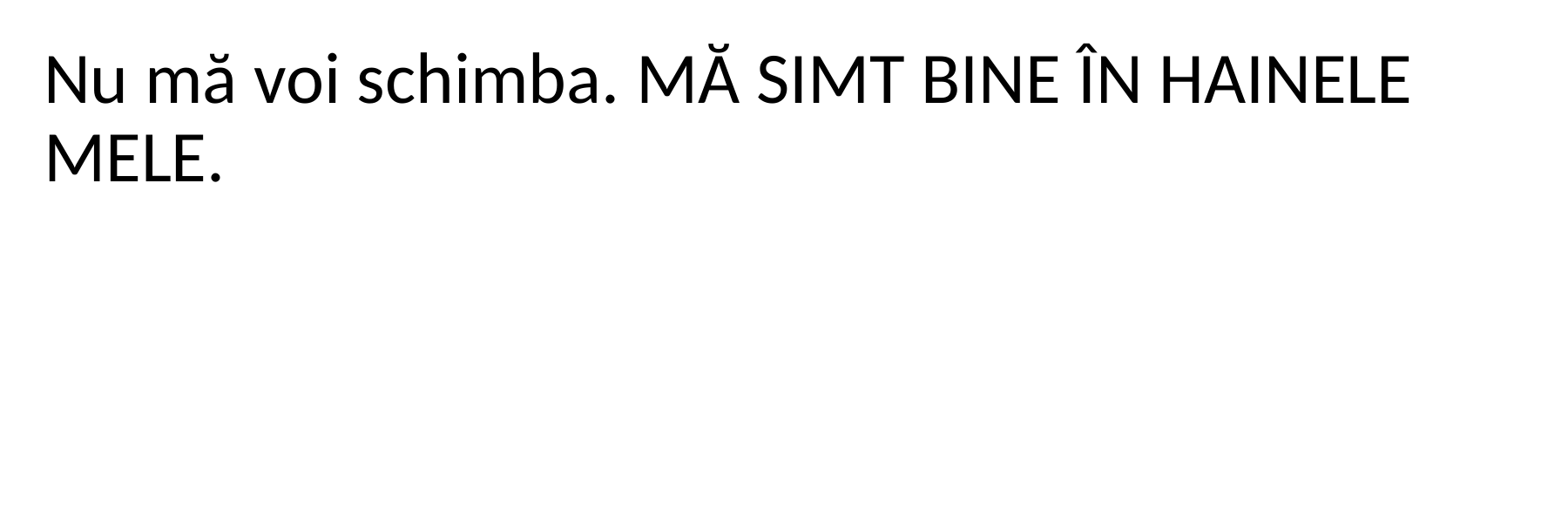

Nu mă voi schimba. MĂ SIMT BINE ÎN HAINELE MELE.